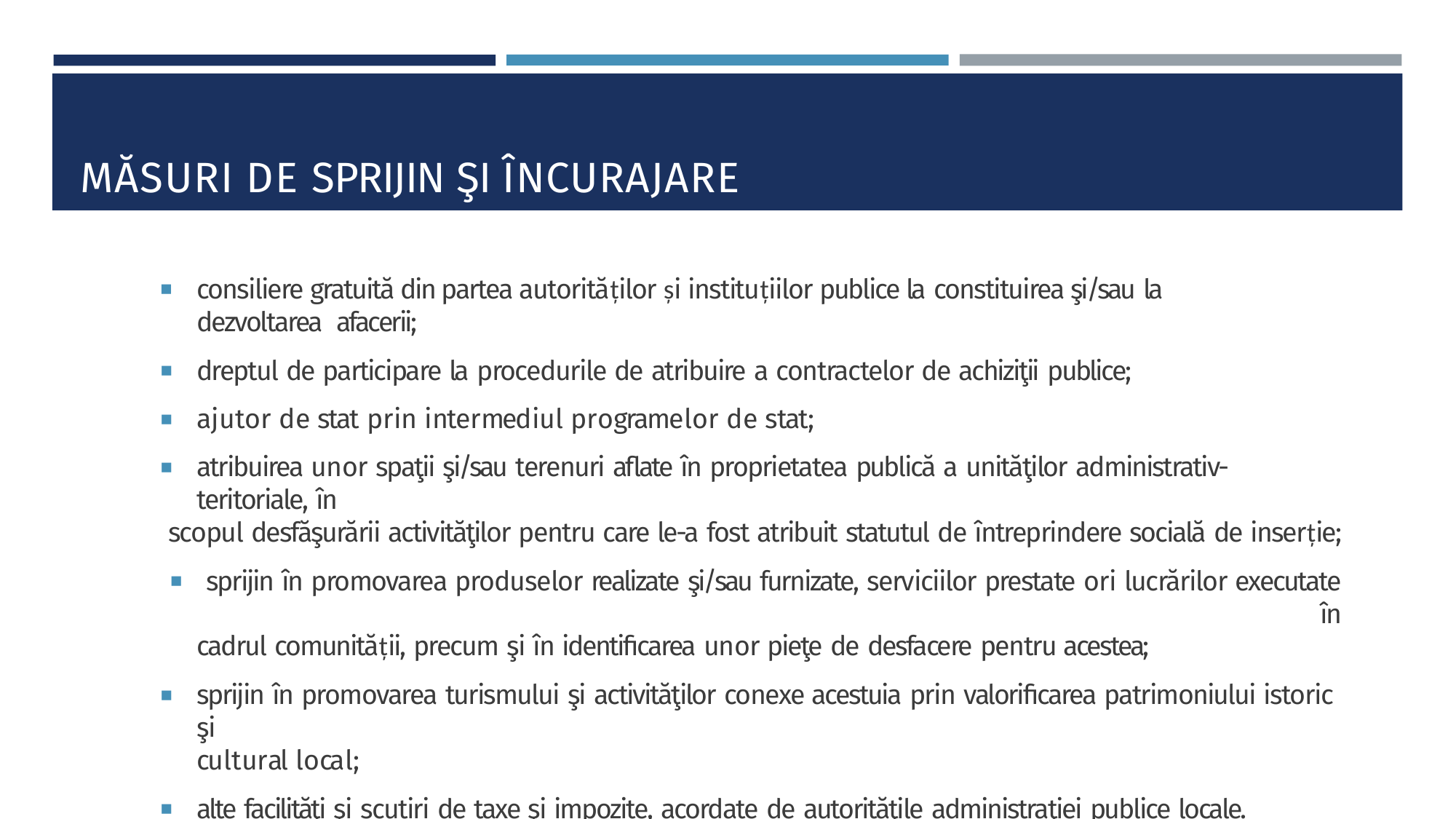

# MĂSURI DE SPRIJIN ŞI ÎNCURAJARE
consiliere gratuită din partea autorităților și instituțiilor publice la constituirea şi/sau la dezvoltarea  afacerii;
dreptul de participare la procedurile de atribuire a contractelor de achiziţii publice;
ajutor de stat prin intermediul programelor de stat;
atribuirea unor spaţii şi/sau terenuri aflate în proprietatea publică a unităţilor administrativ-teritoriale, în
scopul desfăşurării activităţilor pentru care le-a fost atribuit statutul de întreprindere socială de inserție;
sprijin în promovarea produselor realizate şi/sau furnizate, serviciilor prestate ori lucrărilor executate în
cadrul comunității, precum şi în identificarea unor pieţe de desfacere pentru acestea;
sprijin în promovarea turismului şi activităţilor conexe acestuia prin valorificarea patrimoniului istoric şi
cultural local;
alte facilităţi şi scutiri de taxe şi impozite, acordate de autorităţile administraţiei publice locale.